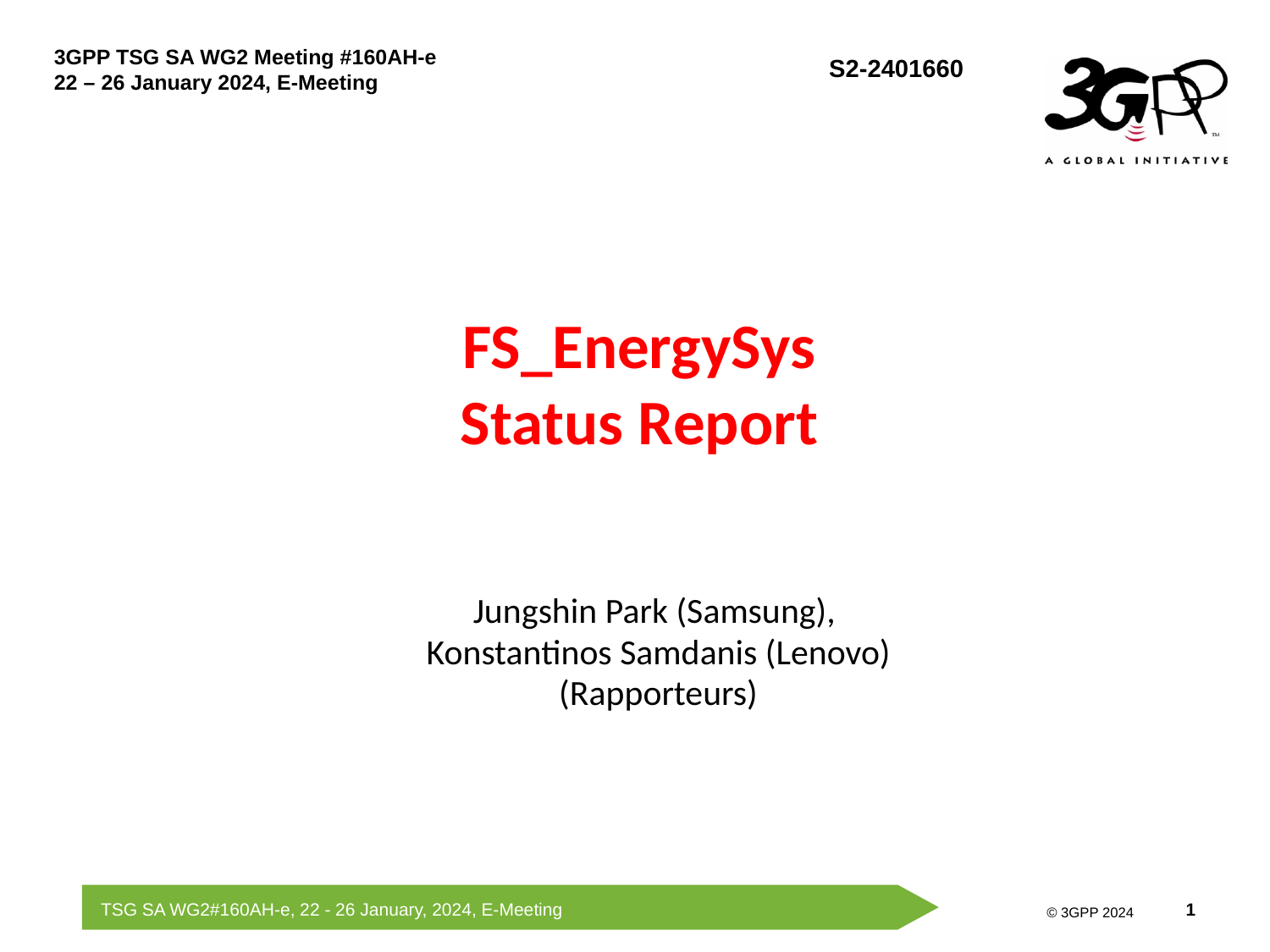

# FS_EnergySys Status Report
Jungshin Park (Samsung),
Konstantinos Samdanis (Lenovo)
(Rapporteurs)